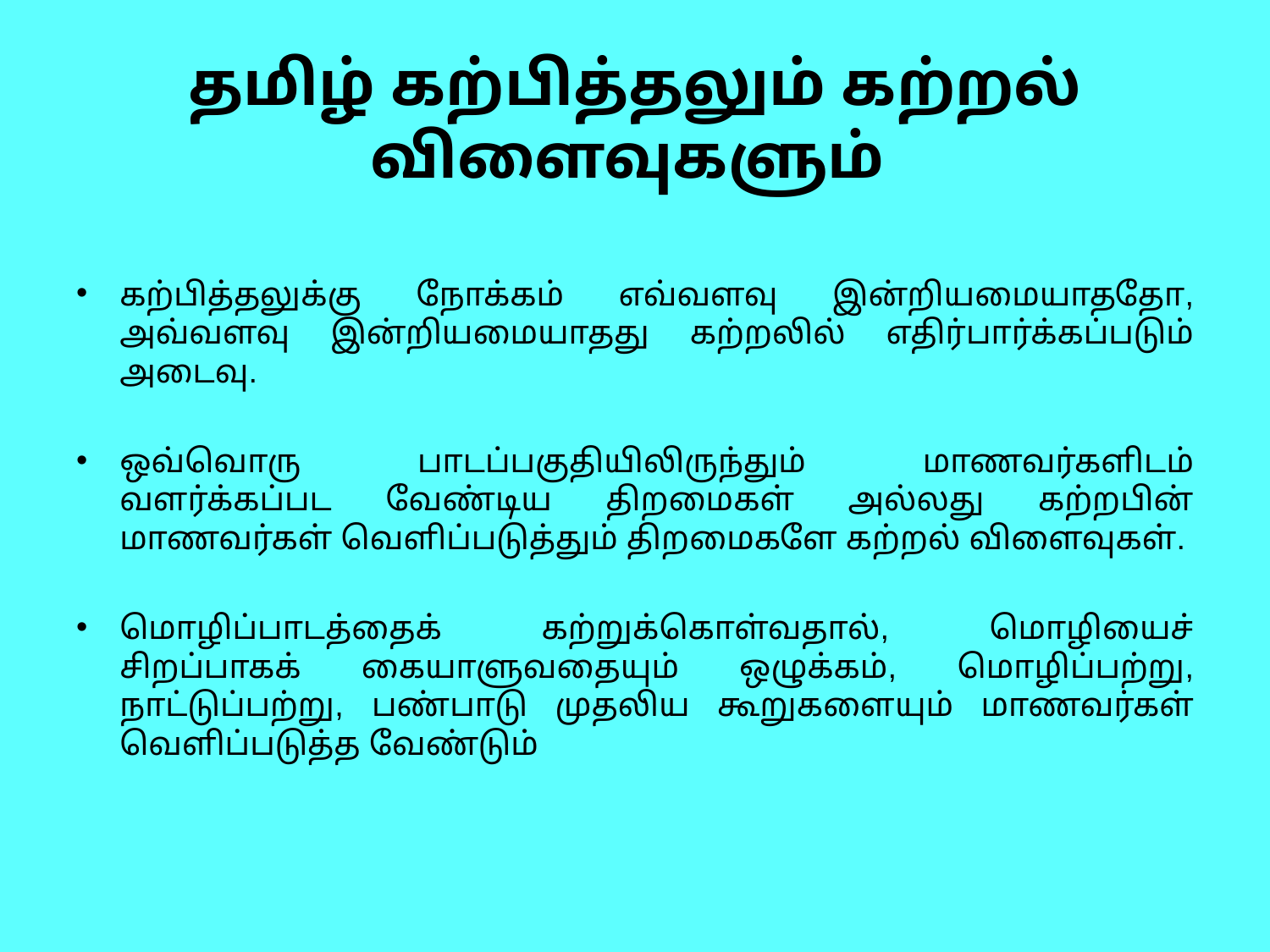

# தமிழ் கற்பித்தலும் கற்றல் விளைவுகளும்

கற்பித்தலுக்கு நோக்கம் எவ்வளவு இன்றியமையாததோ, அவ்வளவு இன்றியமையாதது கற்றலில் எதிர்பார்க்கப்படும் அடைவு.

ஒவ்வொரு பாடப்பகுதியிலிருந்தும் மாணவர்களிடம் வளர்க்கப்பட வேண்டிய திறமைகள் அல்லது கற்றபின் மாணவர்கள் வெளிப்படுத்தும் திறமைகளே கற்றல் விளைவுகள்.

மொழிப்பாடத்தைக் கற்றுக்கொள்வதால், மொழியைச் சிறப்பாகக் கையாளுவதையும் ஒழுக்கம், மொழிப்பற்று, நாட்டுப்பற்று, பண்பாடு முதலிய கூறுகளையும் மாணவர்கள் வெளிப்படுத்த வேண்டும்